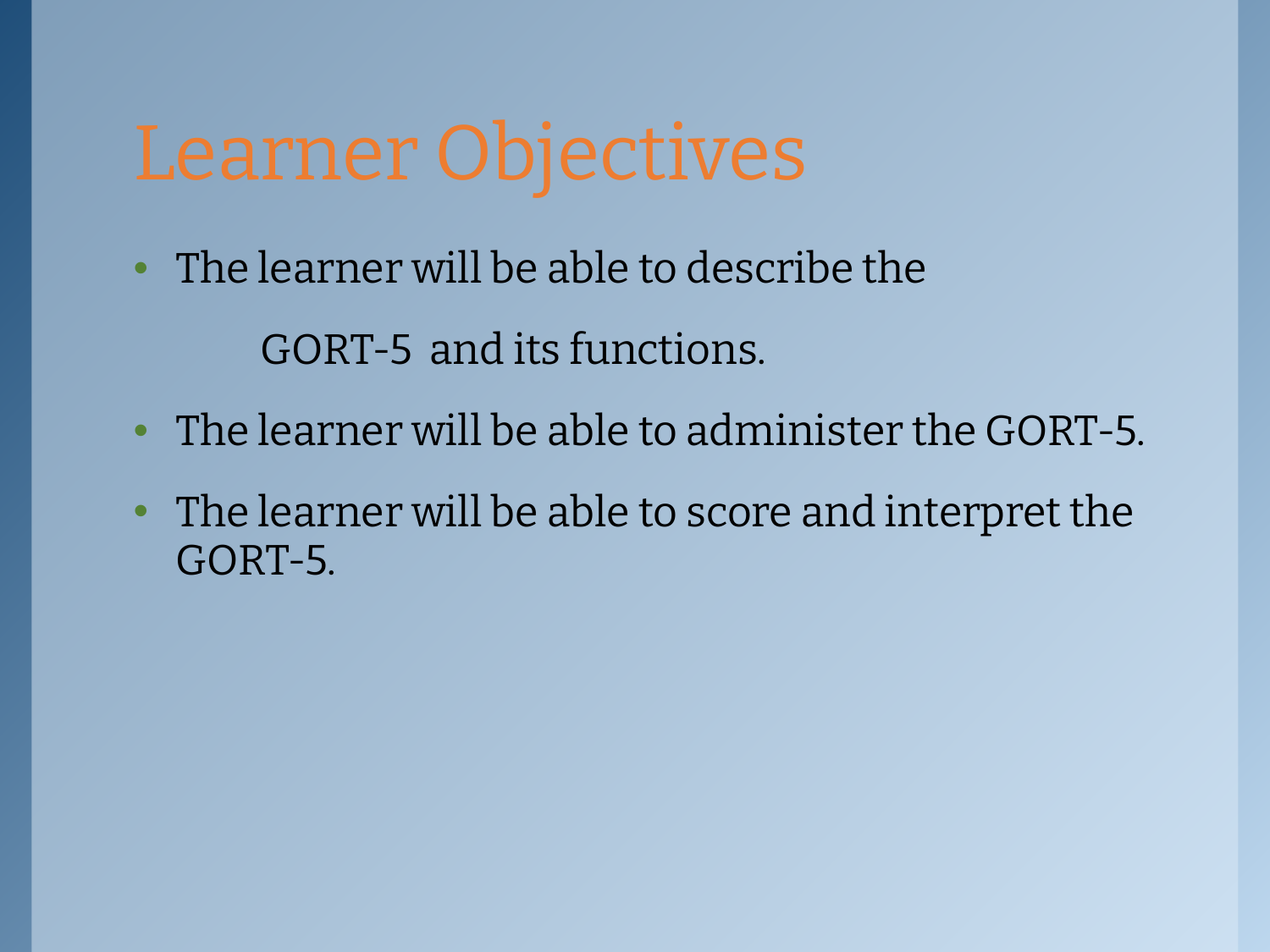

# Learner Objectives
The learner will be able to describe the
	GORT-5  and its functions.
The learner will be able to administer the GORT-5.
The learner will be able to score and interpret the GORT-5.